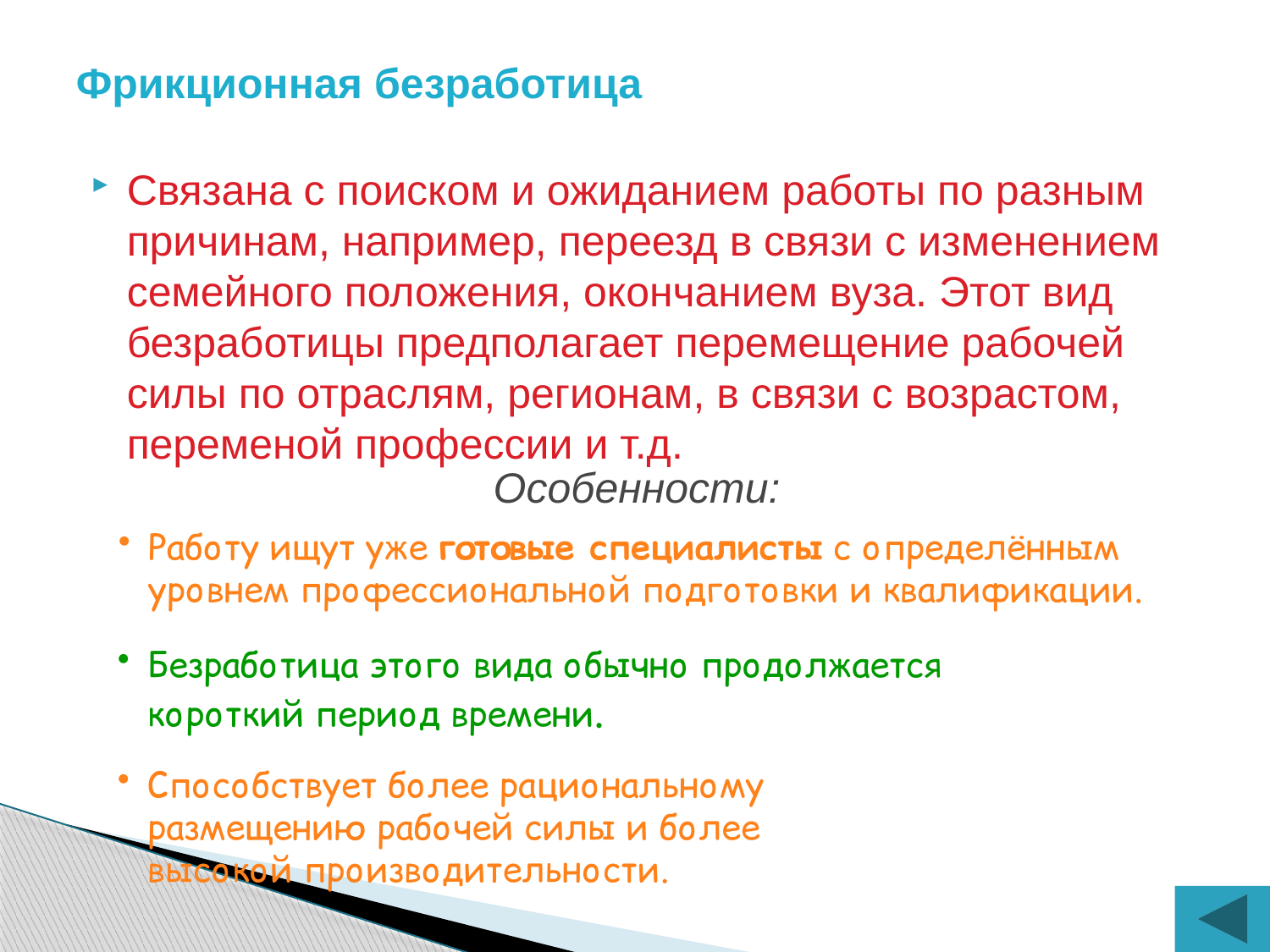

# Фрикционная безработица
Связана с поиском и ожиданием работы по разным причинам, например, переезд в связи с изменением семейного положения, окончанием вуза. Этот вид безработицы предполагает перемещение рабочей силы по отраслям, регионам, в связи с возрастом, переменой профессии и т.д.
   Особенности:
Работу ищут уже готовые специалисты с определённым уровнем профессиональной подготовки и квалификации.
Безработица этого вида обычно продолжается короткий период времени.
Способствует более рациональному  размещению рабочей силы и более высокой производительности.